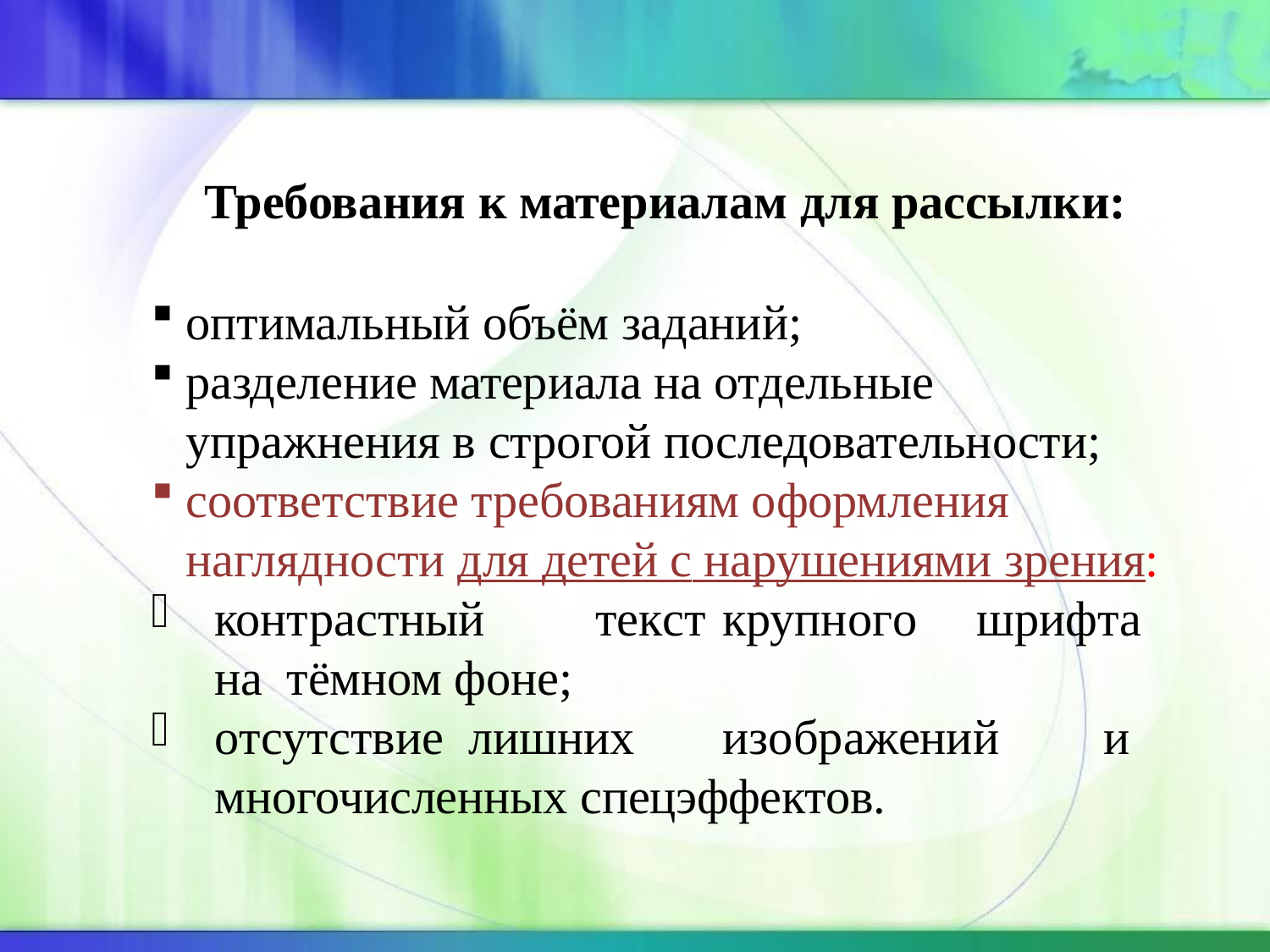

Требования к материалам для рассылки:

оптимальный объём заданий;
разделение материала на отдельные  упражнения в строгой последовательности;
соответствие требованиям оформления  наглядности для детей с нарушениями зрения:
контрастный	текст	крупного	шрифта на  тёмном фоне;
отсутствие	лишних	изображений	и  многочисленных спецэффектов.